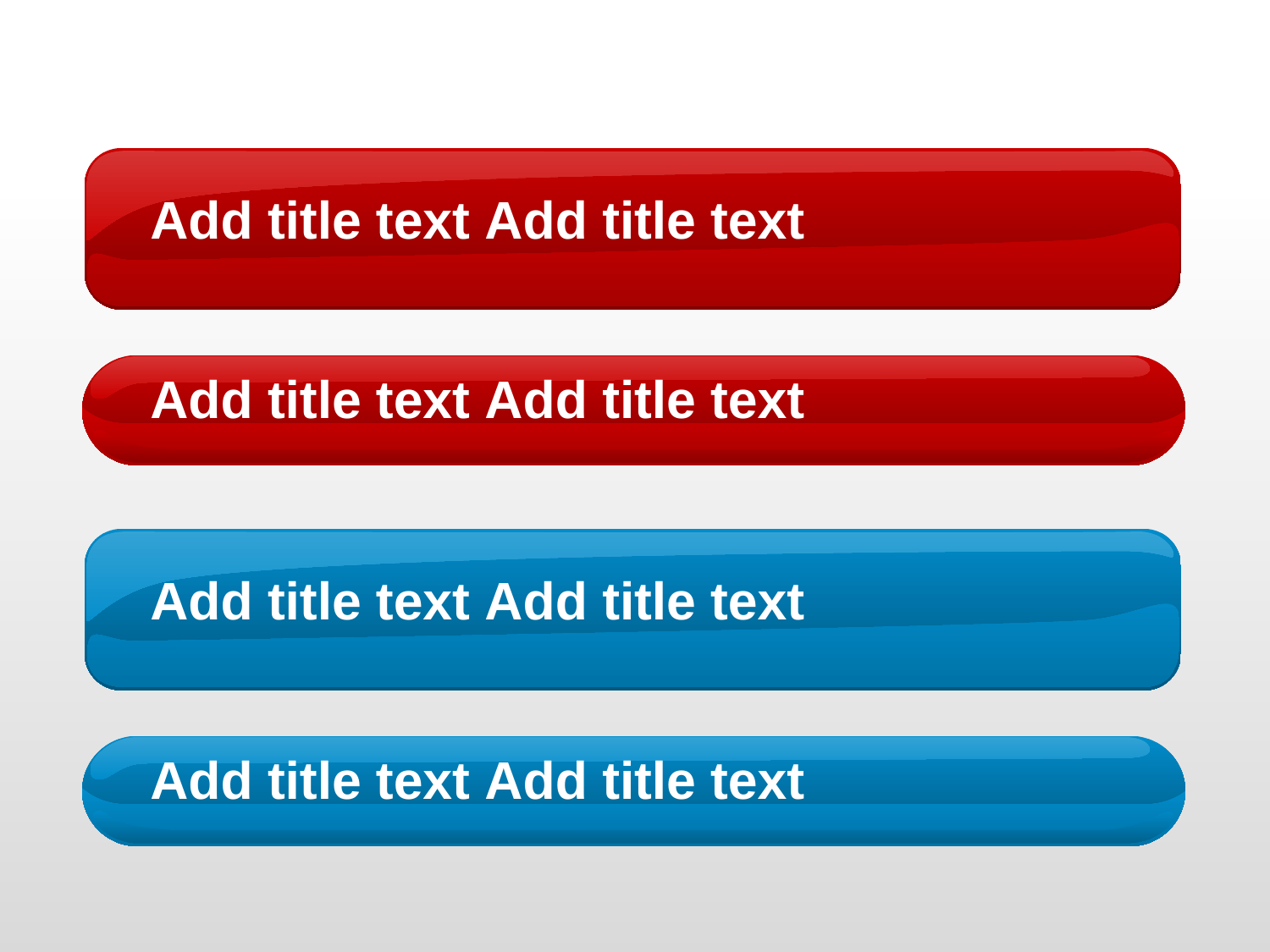

Add title text Add title text
Add title text Add title text

Add title text Add title text

Add title text Add title text